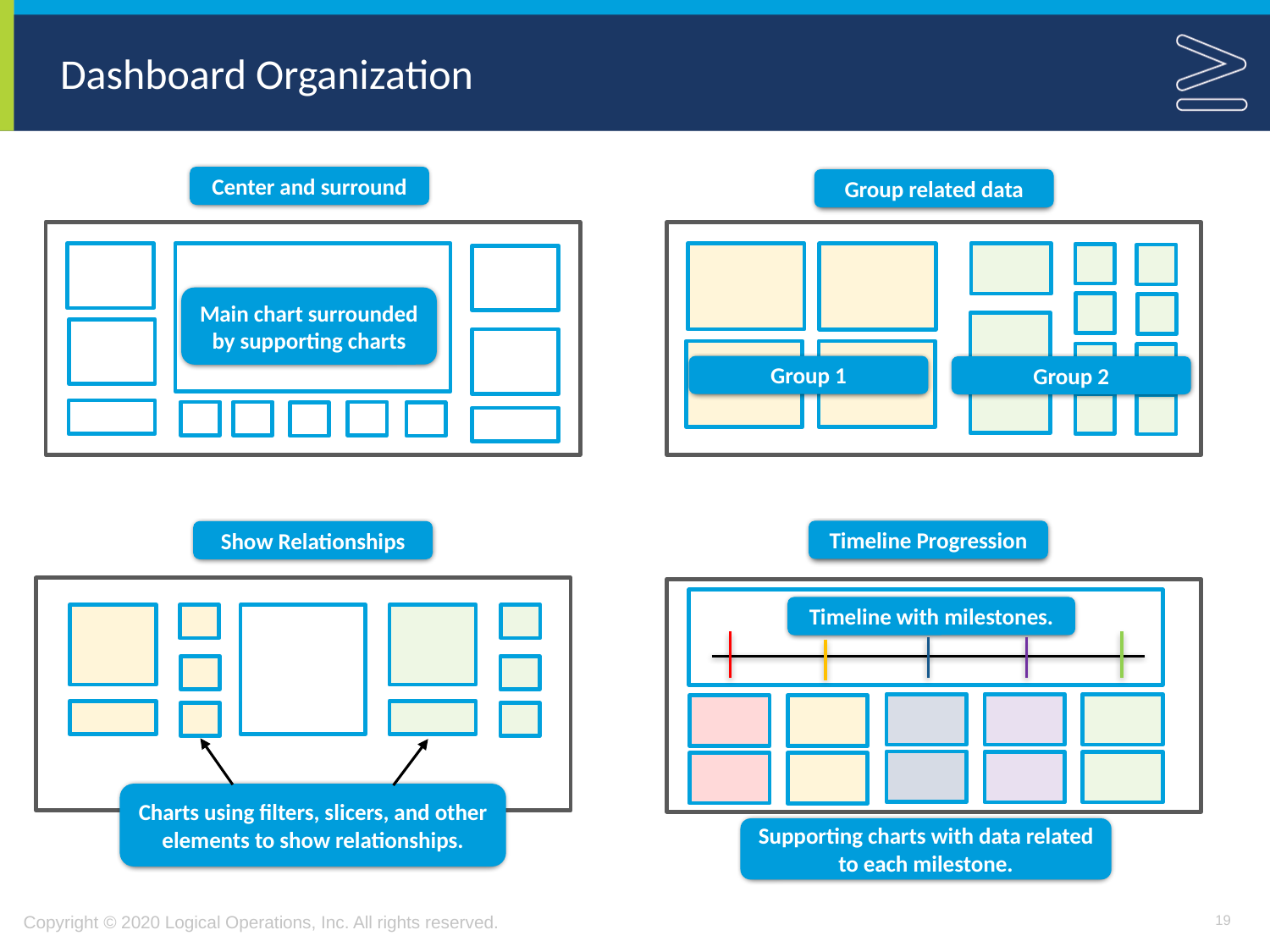

# Dashboard Organization
Center and surround
Group related data

Main chart surrounded by supporting charts

Group 1
Group 2

Timeline Progression
Show Relationships

Timeline with milestones.

Charts using filters, slicers, and other elements to show relationships.
Supporting charts with data related to each milestone.
19